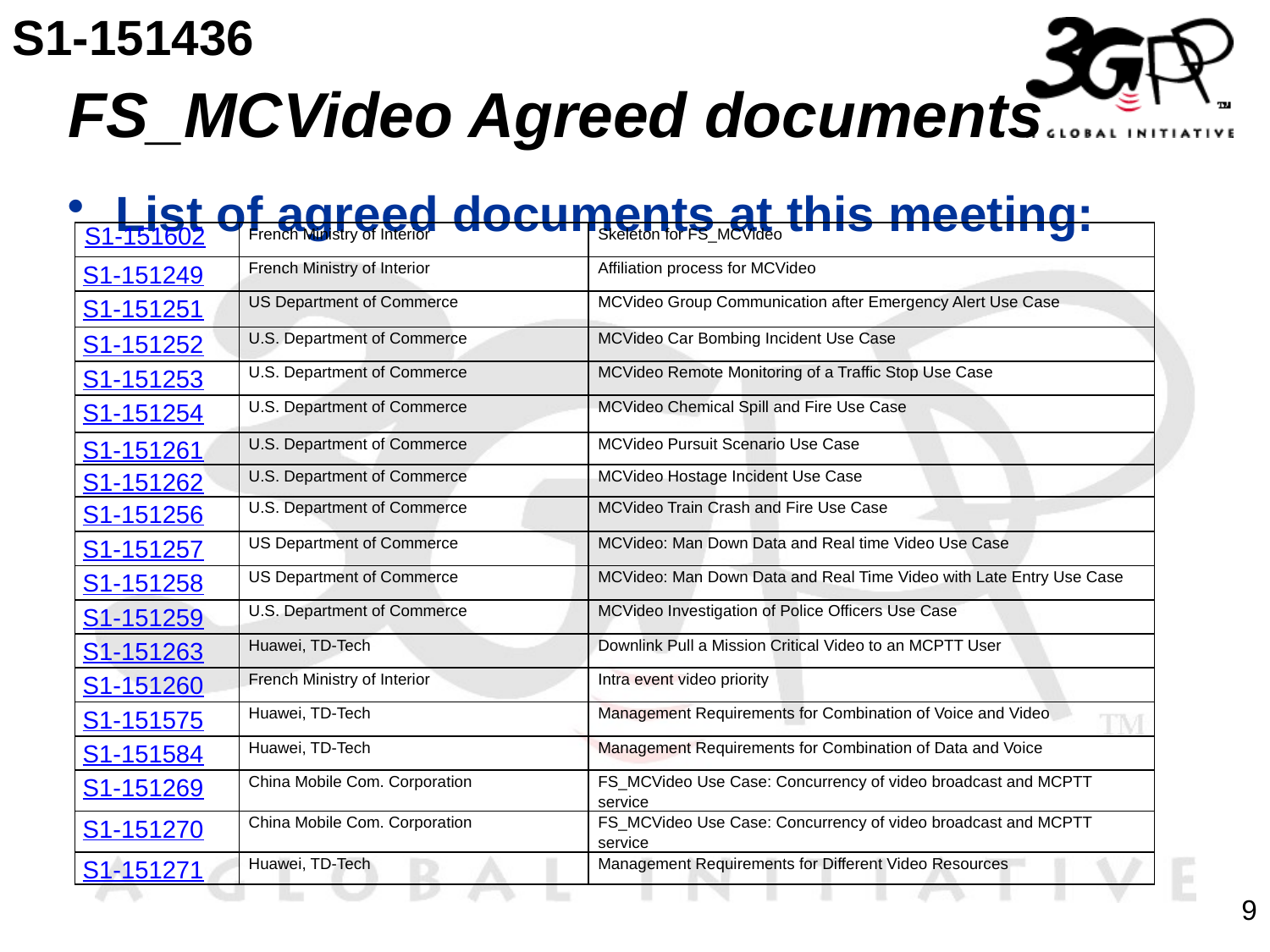

S1-151436
# FS_MCVideo Agreed documents
List of agreed documents at this meeting:

| S1-151602 | French Ministry of Interior | Skeleton for FS\_MCVideo |
| --- | --- | --- |
| S1-151249 | French Ministry of Interior | Affiliation process for MCVideo |
| S1-151251 | US Department of Commerce | MCVideo Group Communication after Emergency Alert Use Case |
| S1-151252 | U.S. Department of Commerce | MCVideo Car Bombing Incident Use Case |
| S1-151253 | U.S. Department of Commerce | MCVideo Remote Monitoring of a Traffic Stop Use Case |
| S1-151254 | U.S. Department of Commerce | MCVideo Chemical Spill and Fire Use Case |
| S1-151261 | U.S. Department of Commerce | MCVideo Pursuit Scenario Use Case |
| S1-151262 | U.S. Department of Commerce | MCVideo Hostage Incident Use Case |
| S1-151256 | U.S. Department of Commerce | MCVideo Train Crash and Fire Use Case |
| S1-151257 | US Department of Commerce | MCVideo: Man Down Data and Real time Video Use Case |
| S1-151258 | US Department of Commerce | MCVideo: Man Down Data and Real Time Video with Late Entry Use Case |
| S1-151259 | U.S. Department of Commerce | MCVideo Investigation of Police Officers Use Case |
| S1-151263 | Huawei, TD-Tech | Downlink Pull a Mission Critical Video to an MCPTT User |
| S1-151260 | French Ministry of Interior | Intra event video priority |
| S1-151575 | Huawei, TD-Tech | Management Requirements for Combination of Voice and Video |
| S1-151584 | Huawei, TD-Tech | Management Requirements for Combination of Data and Voice |
| S1-151269 | China Mobile Com. Corporation | FS\_MCVideo Use Case: Concurrency of video broadcast and MCPTT service |
| S1-151270 | China Mobile Com. Corporation | FS\_MCVideo Use Case: Concurrency of video broadcast and MCPTT service |
| S1-151271 | Huawei, TD-Tech | Management Requirements for Different Video Resources |
9